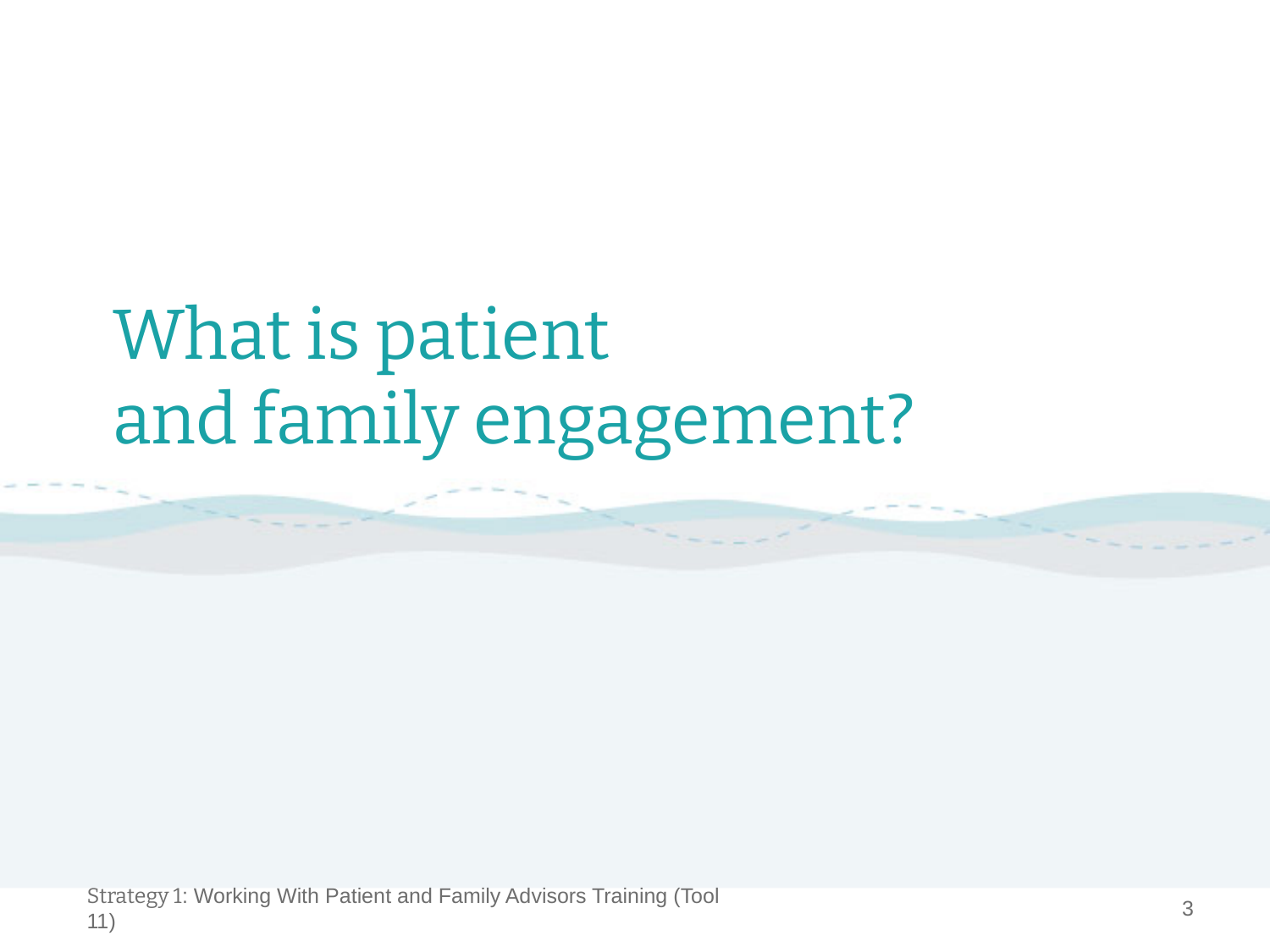

# What is patient and family engagement?
Strategy 1: Working With Patient and Family Advisors Training (Tool 11)
3